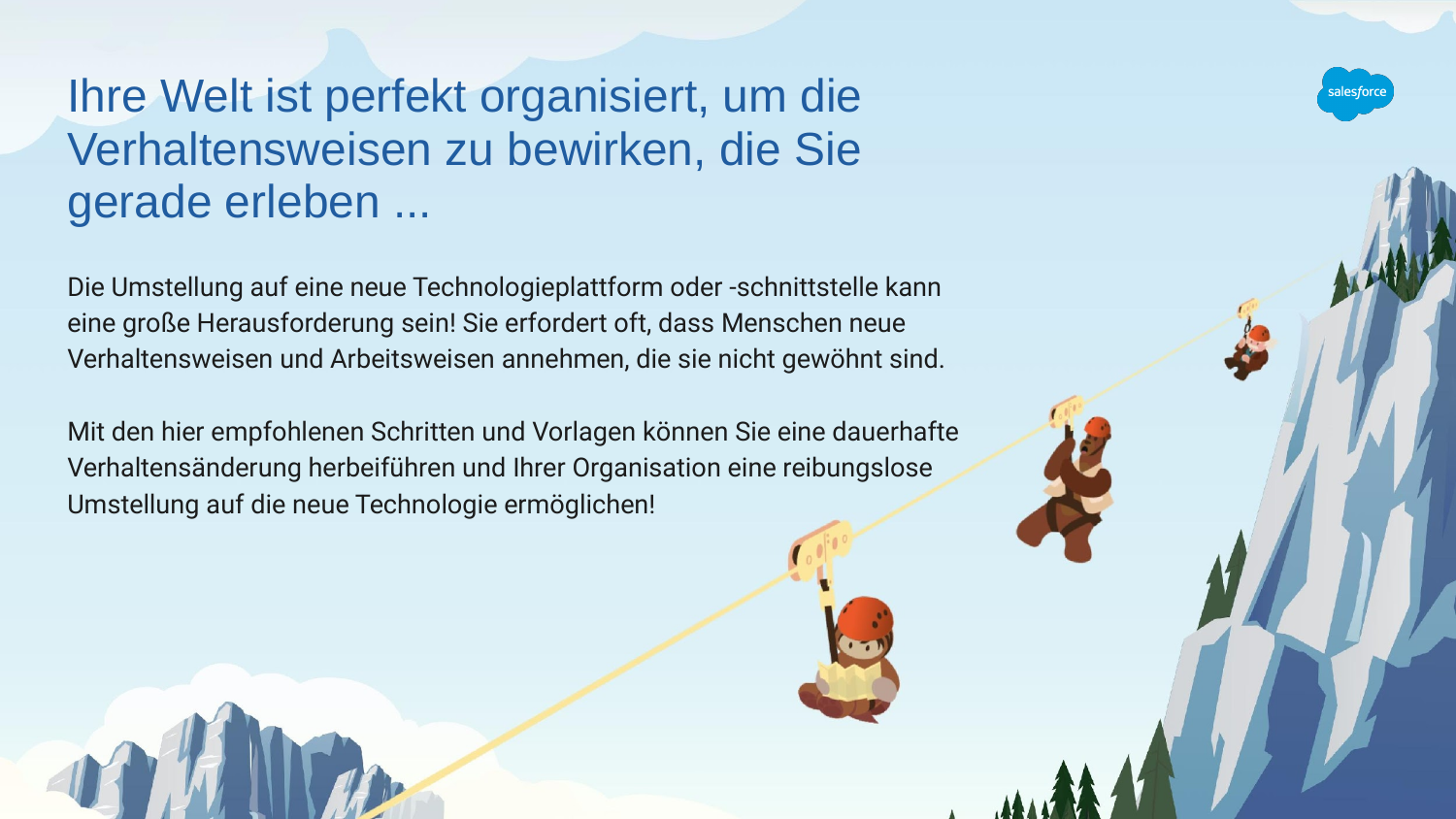

# Ihre Welt ist perfekt organisiert, um die Verhaltensweisen zu bewirken, die Sie gerade erleben ...
Die Umstellung auf eine neue Technologieplattform oder -schnittstelle kann eine große Herausforderung sein! Sie erfordert oft, dass Menschen neue Verhaltensweisen und Arbeitsweisen annehmen, die sie nicht gewöhnt sind.
Mit den hier empfohlenen Schritten und Vorlagen können Sie eine dauerhafte Verhaltensänderung herbeiführen und Ihrer Organisation eine reibungslose Umstellung auf die neue Technologie ermöglichen!